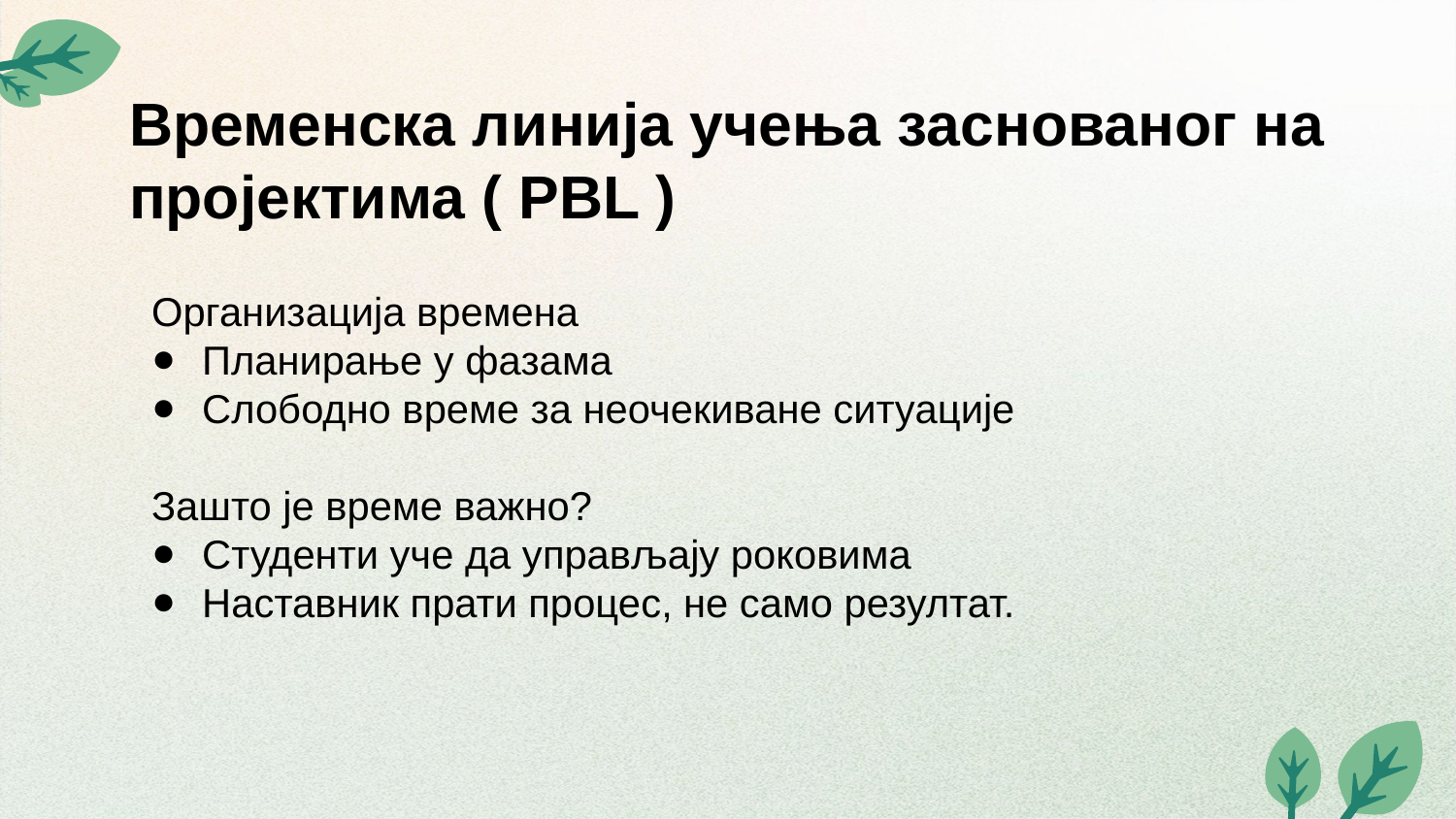

# Временска линија учења заснованог на пројектима ( PBL )
Организација времена
Планирање у фазама
Слободно време за неочекиване ситуације

Зашто је време важно?
Студенти уче да управљају роковима
Наставник прати процес, не само резултат.